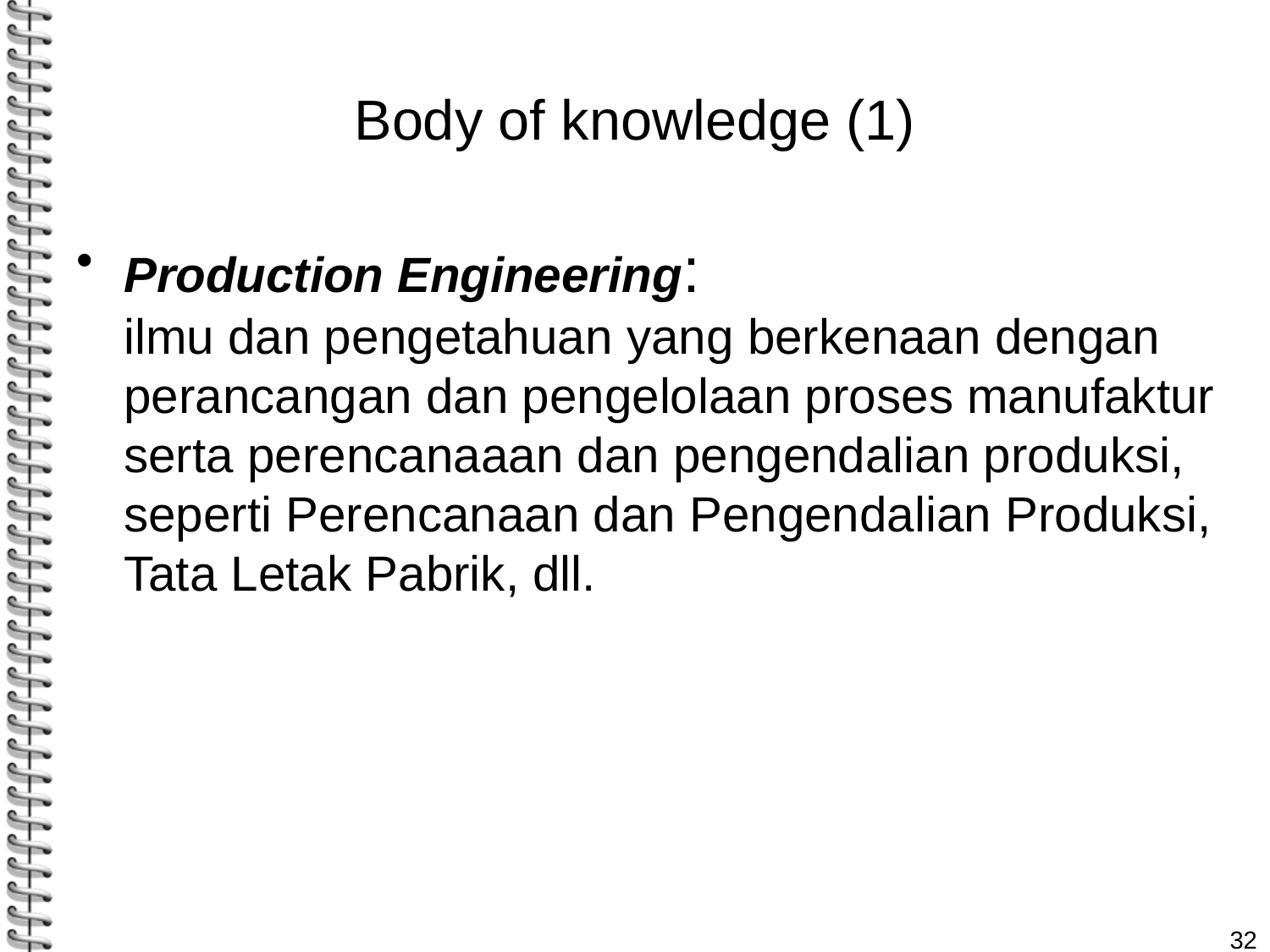

# Body of knowledge (1)
Production Engineering:                          ilmu dan pengetahuan yang berkenaan dengan perancangan dan pengelolaan proses manufaktur serta perencanaaan dan pengendalian produksi, seperti Perencanaan dan Pengendalian Produksi, Tata Letak Pabrik, dll.
32